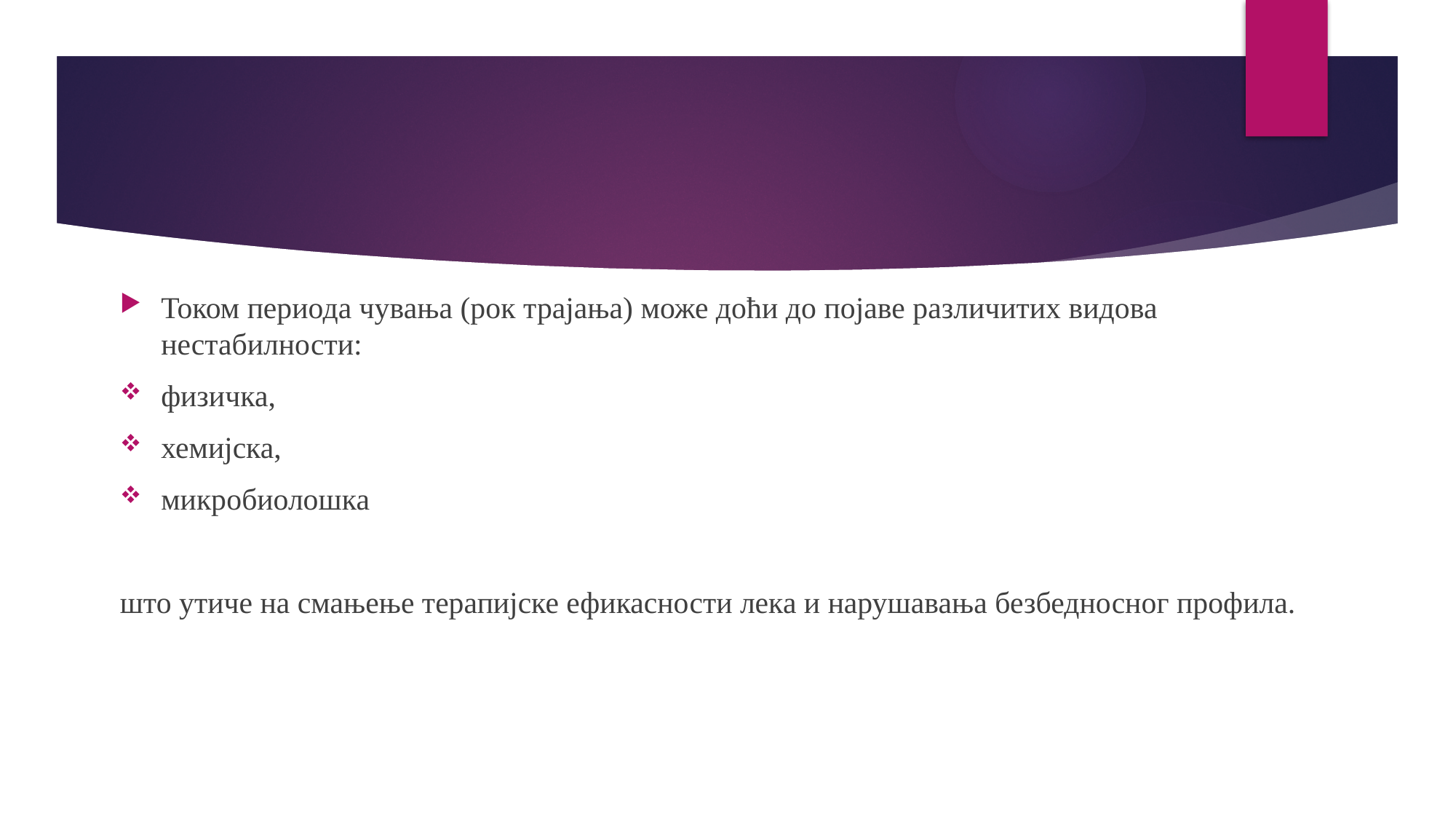

Током периода чувања (рок трајања) може доћи до појаве различитих видова нестабилности:
физичка,
хемијска,
микробиолошка

што утиче на смањење терапијске ефикасности лека и нарушавања безбедносног профила.